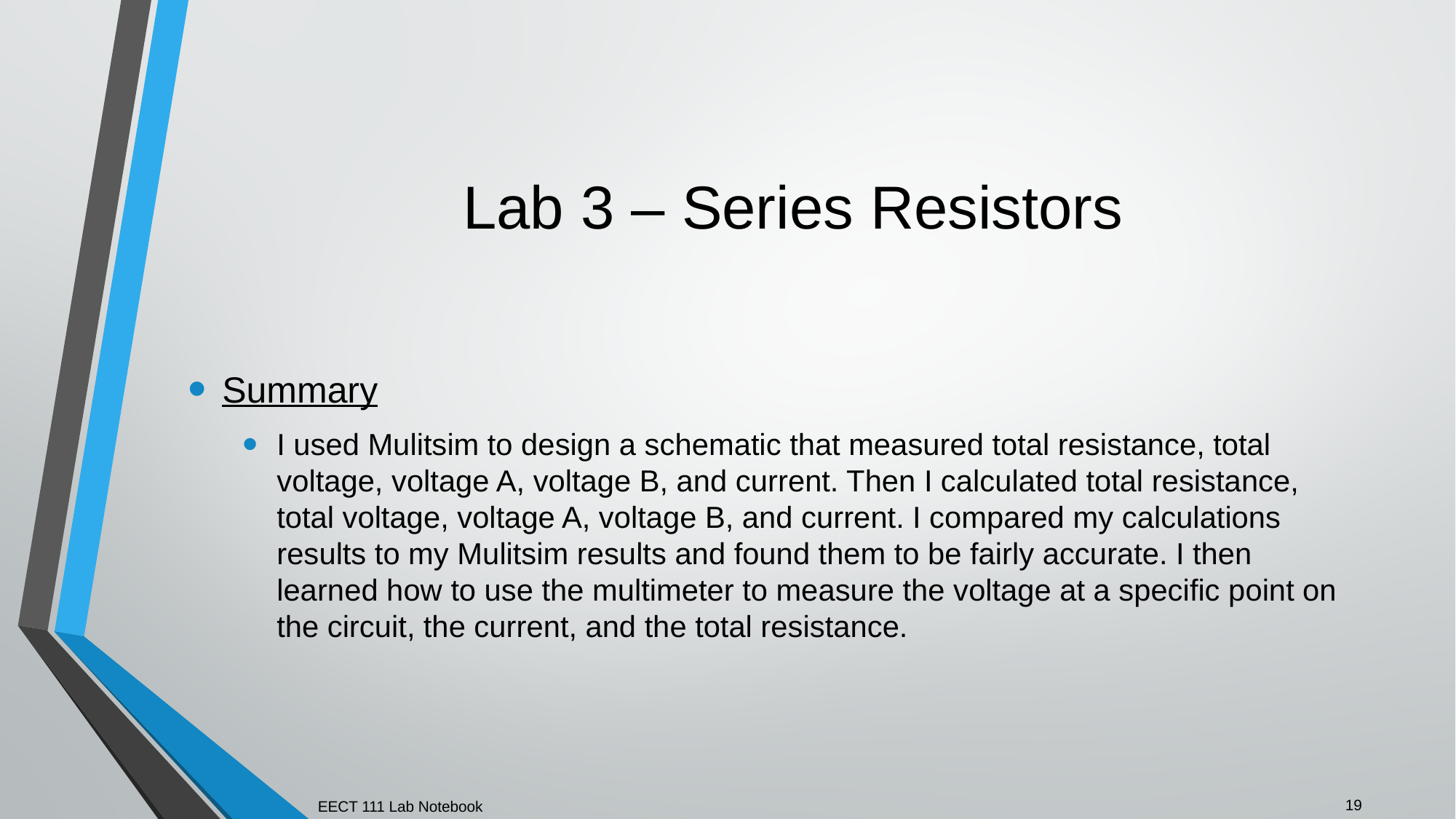

Lab 3 – Series Resistors
Summary
I used Mulitsim to design a schematic that measured total resistance, total voltage, voltage A, voltage B, and current. Then I calculated total resistance, total voltage, voltage A, voltage B, and current. I compared my calculations results to my Mulitsim results and found them to be fairly accurate. I then learned how to use the multimeter to measure the voltage at a specific point on the circuit, the current, and the total resistance.
19
EECT 111 Lab Notebook